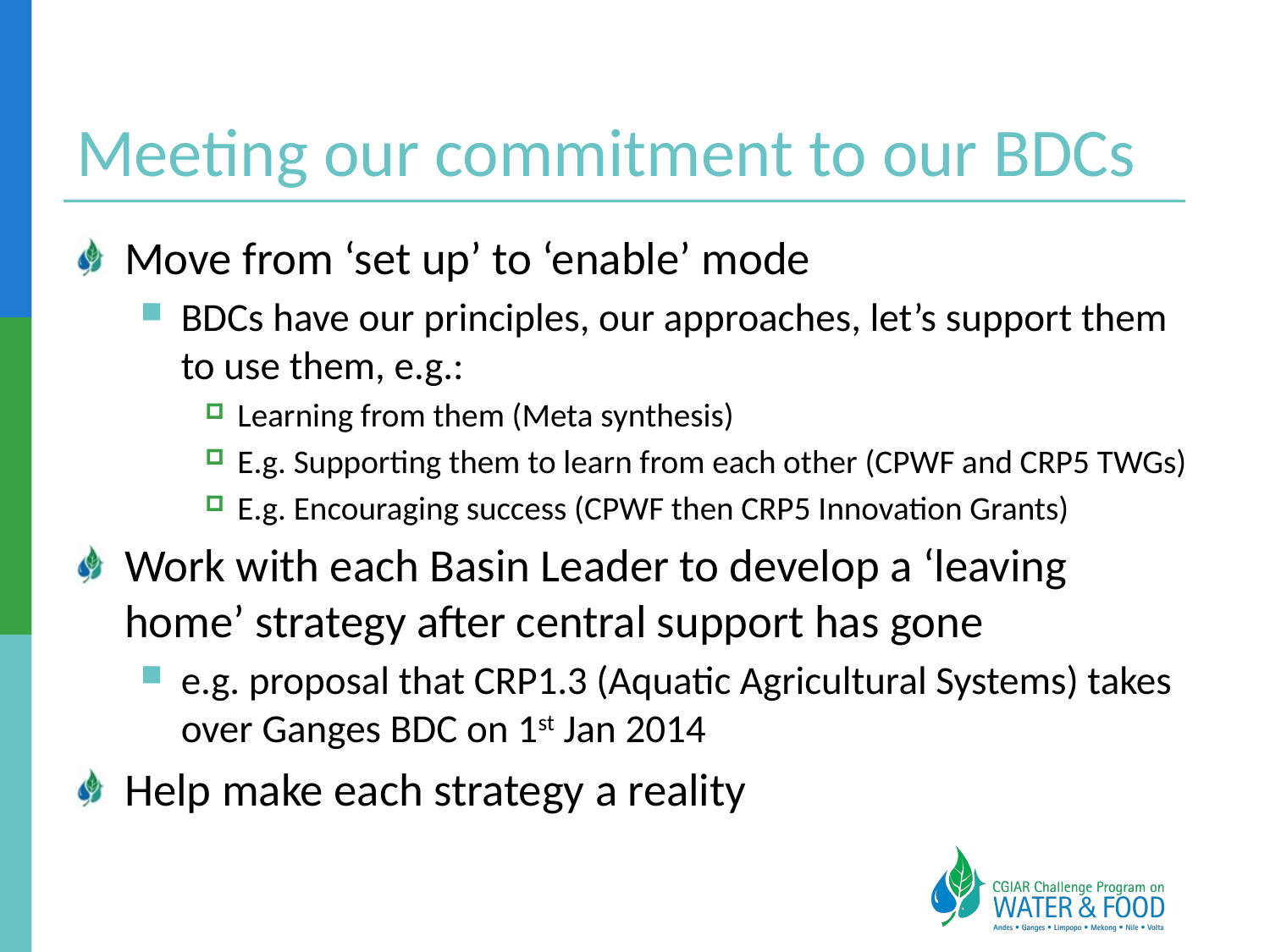

# Meeting our commitment to our BDCs
Move from ‘set up’ to ‘enable’ mode
BDCs have our principles, our approaches, let’s support them to use them, e.g.:
Learning from them (Meta synthesis)
E.g. Supporting them to learn from each other (CPWF and CRP5 TWGs)
E.g. Encouraging success (CPWF then CRP5 Innovation Grants)
Work with each Basin Leader to develop a ‘leaving home’ strategy after central support has gone
e.g. proposal that CRP1.3 (Aquatic Agricultural Systems) takes over Ganges BDC on 1st Jan 2014
Help make each strategy a reality